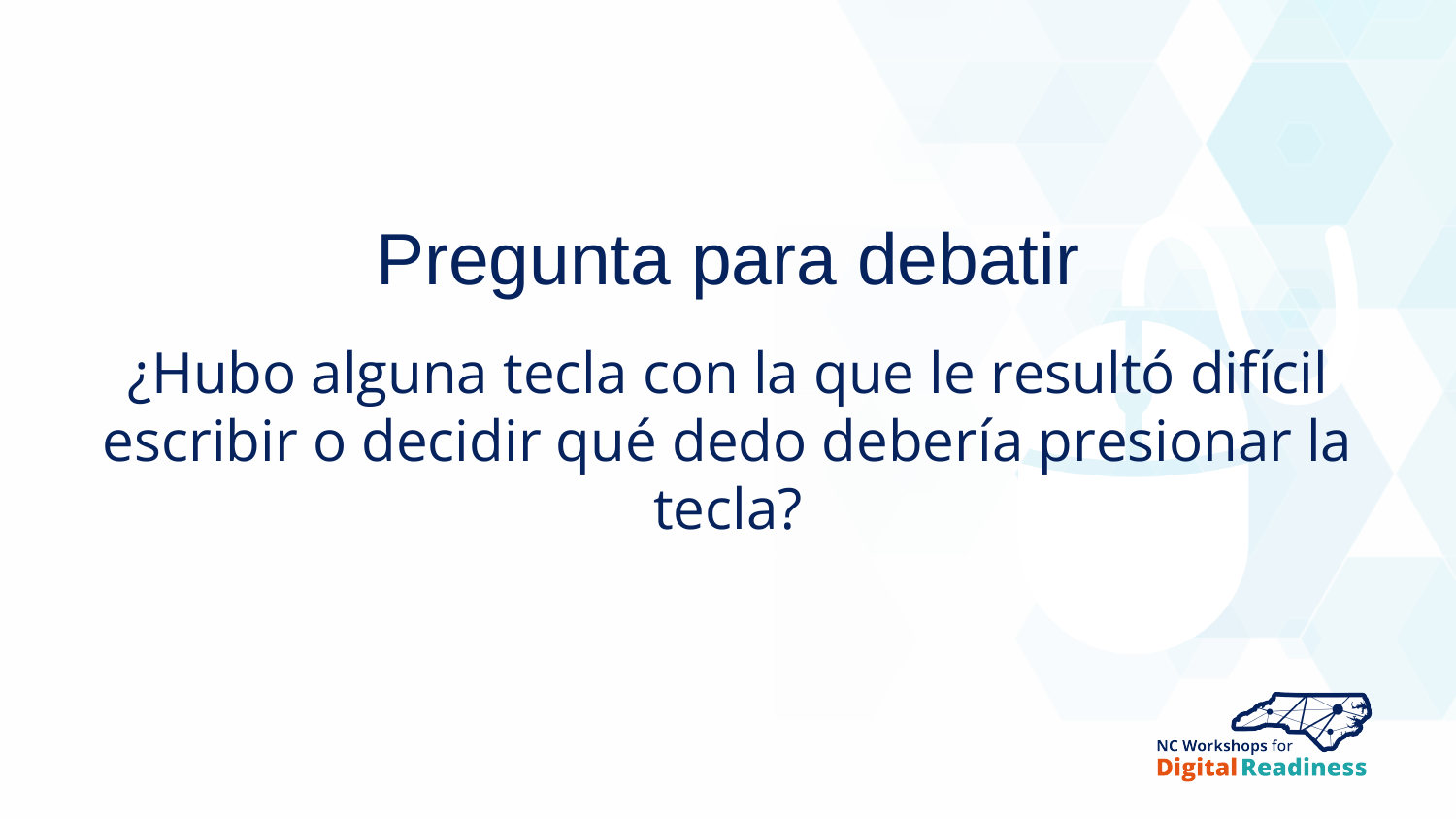

Pregunta para debatir
¿Hubo alguna tecla con la que le resultó difícil escribir o decidir qué dedo debería presionar la tecla?